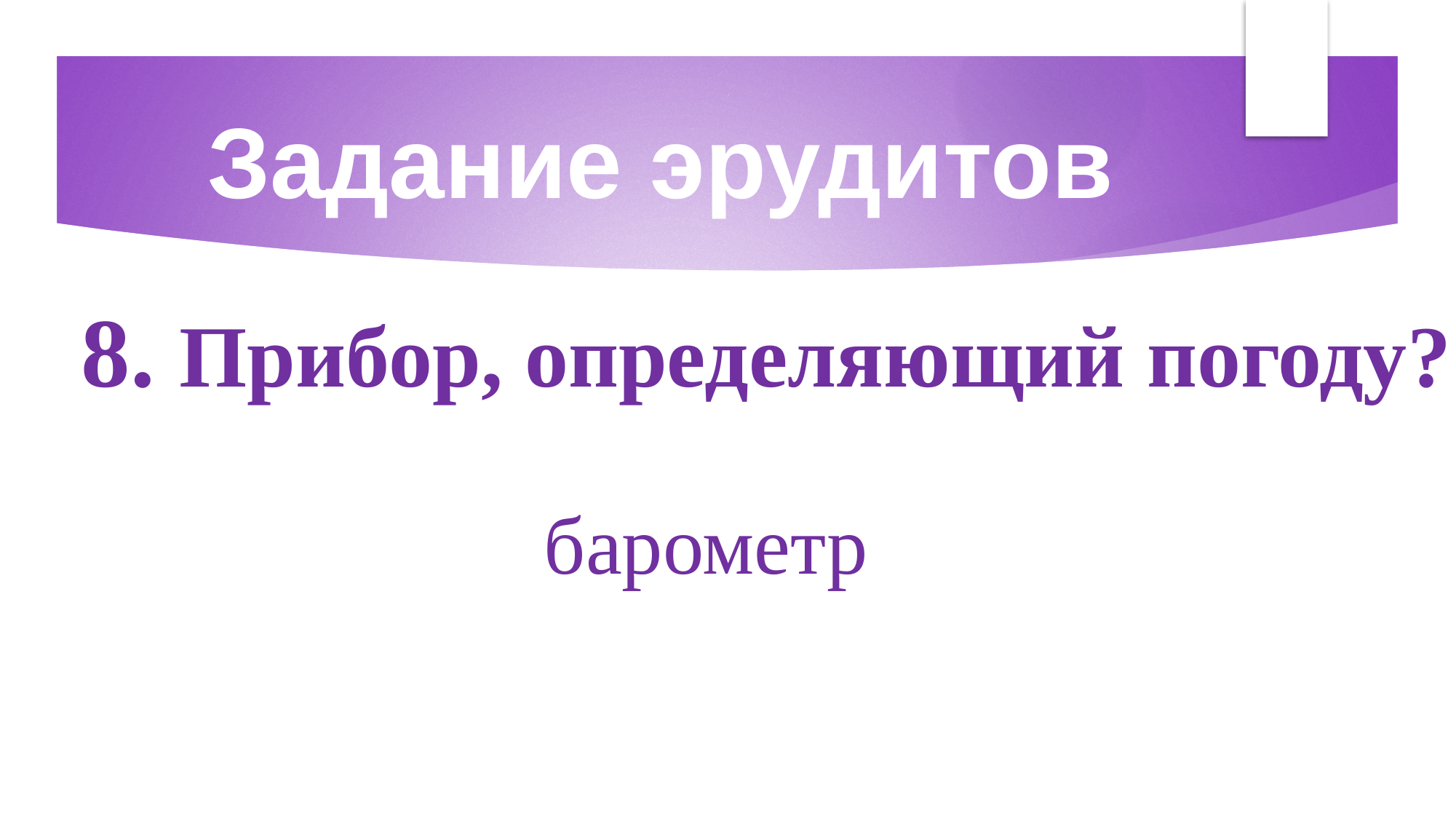

# Задание эрудитов
8. Прибор, определяющий погоду?

барометр